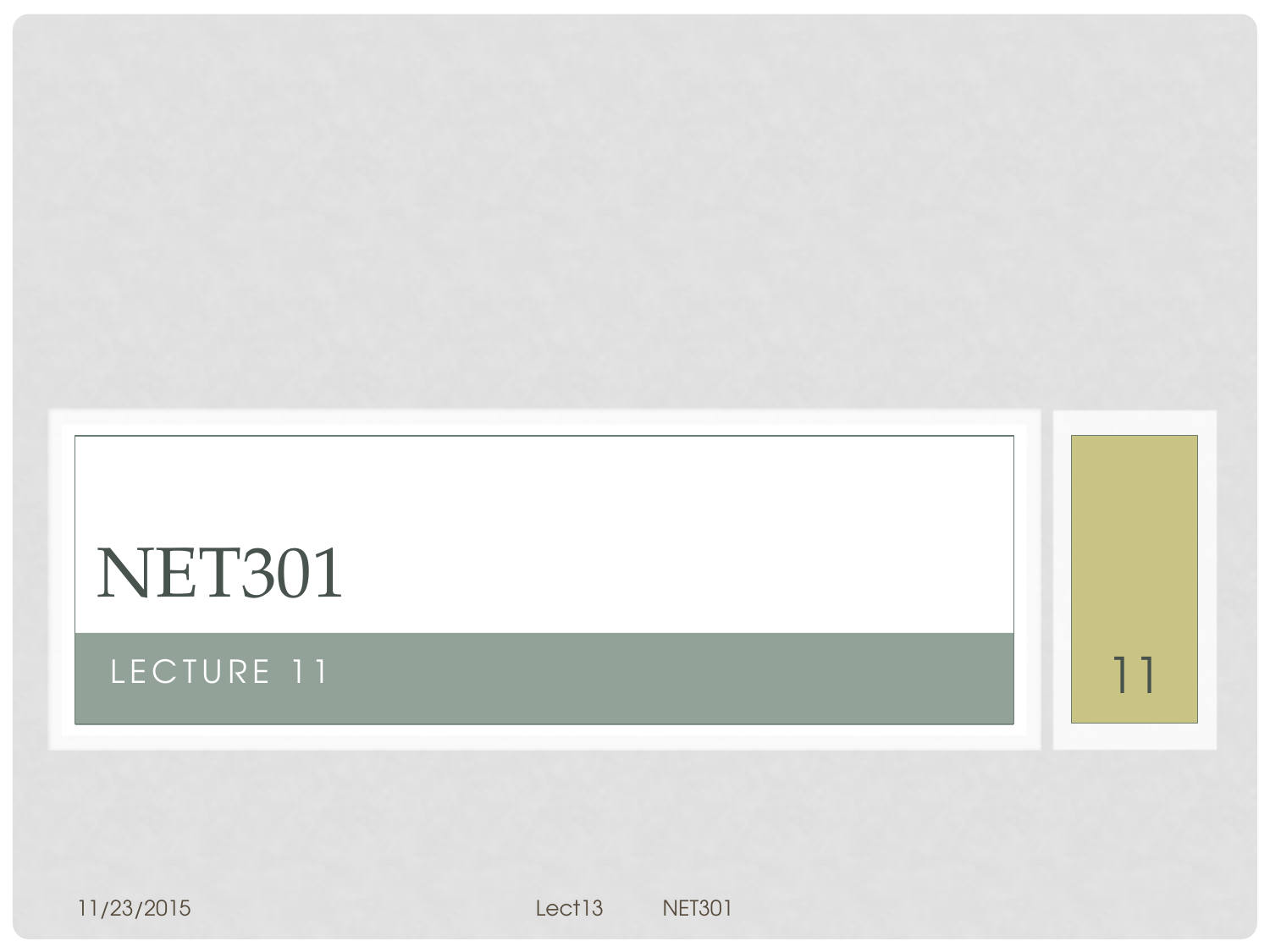

# net301
11
LECTURE 11
11/23/2015
Lect13          NET301